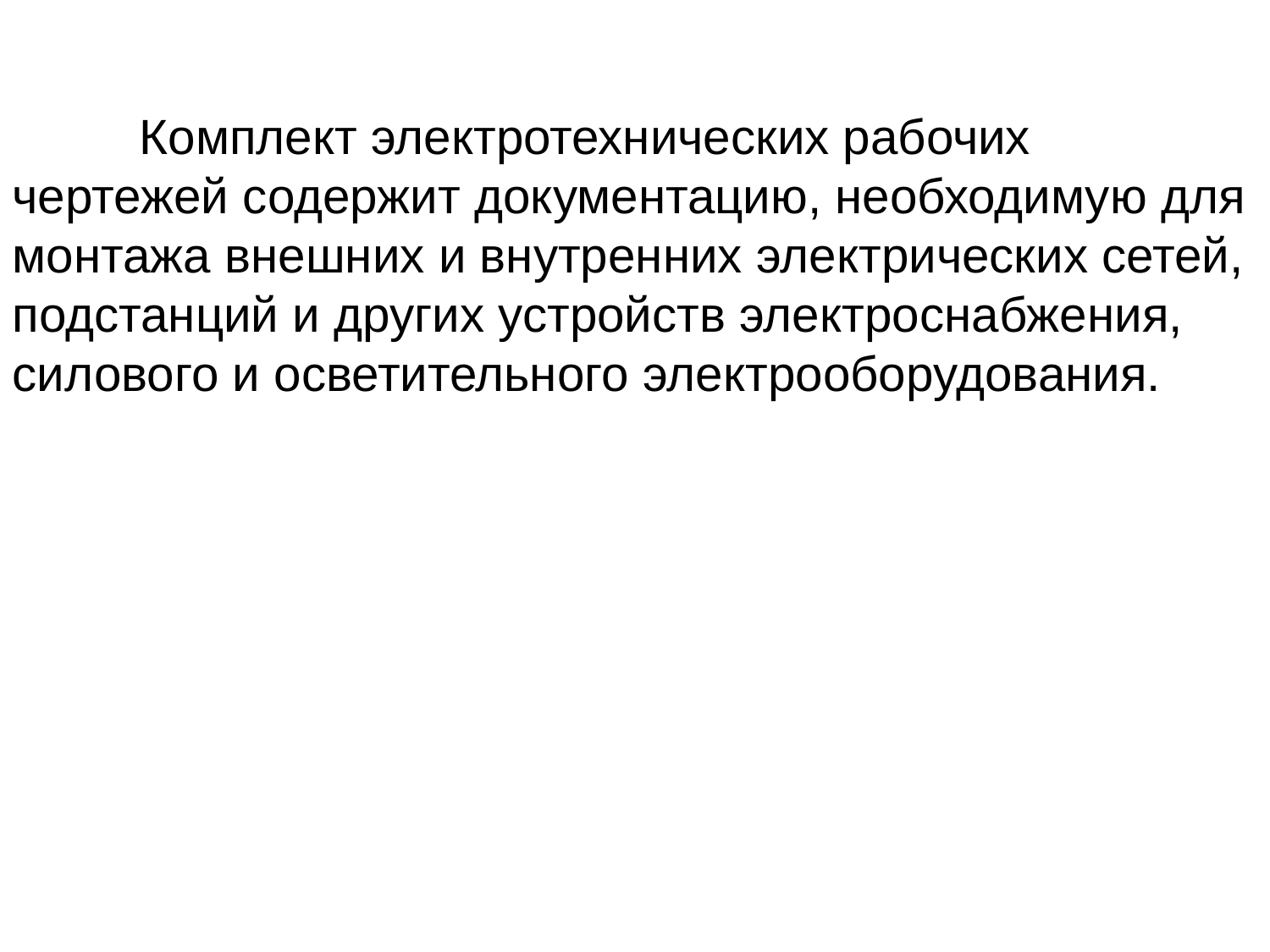

Комплект электротехнических рабочих чертежей содержит документацию, необходимую для монтажа внешних и внутренних электрических сетей, подстанций и других устройств электроснабжения, силового и осветительного электрооборудования.